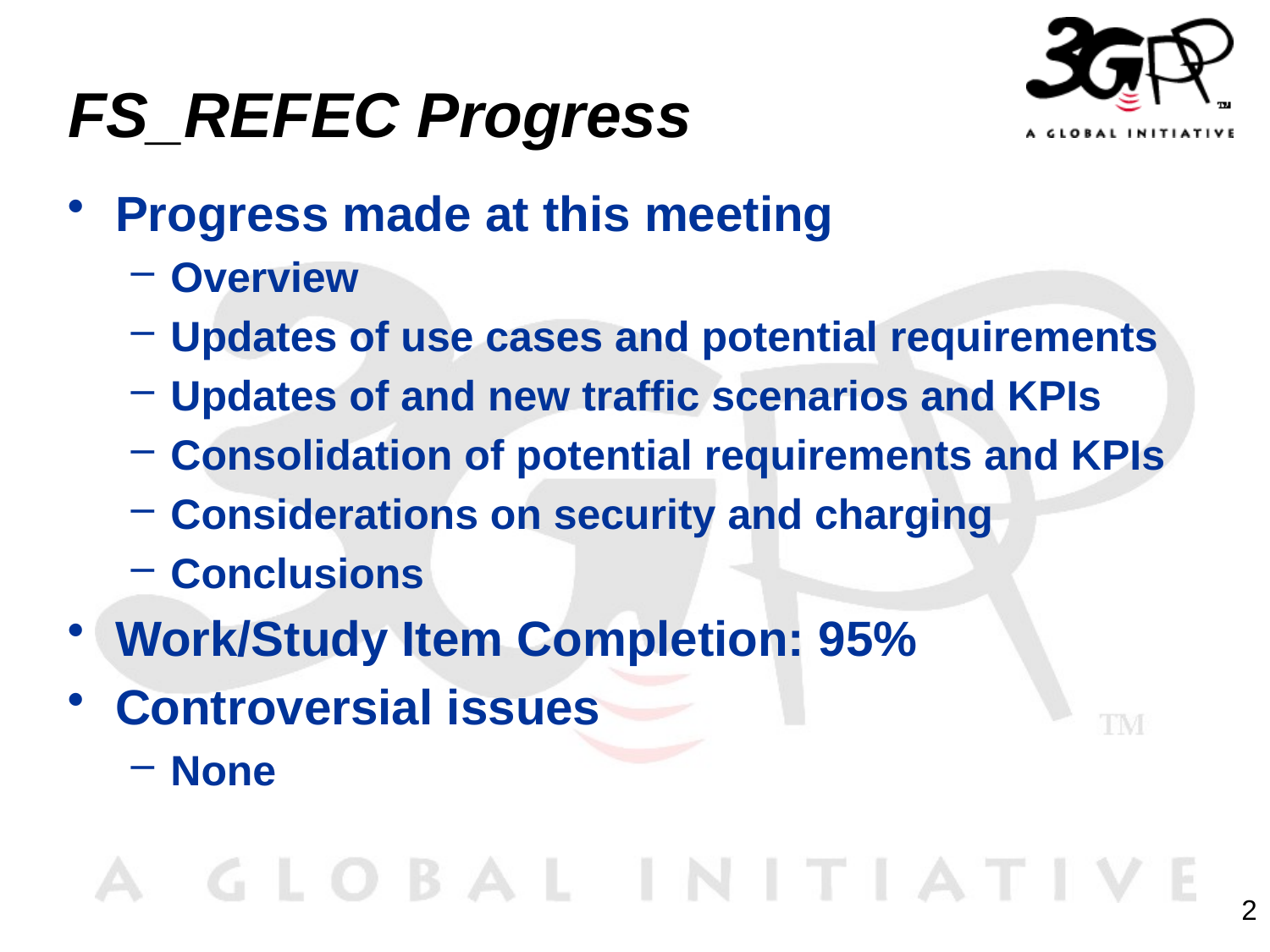

# FS_REFEC Progress
Progress made at this meeting
Overview
Updates of use cases and potential requirements
Updates of and new traffic scenarios and KPIs
Consolidation of potential requirements and KPIs
Considerations on security and charging
Conclusions
Work/Study Item Completion: 95%
Controversial issues
None
2